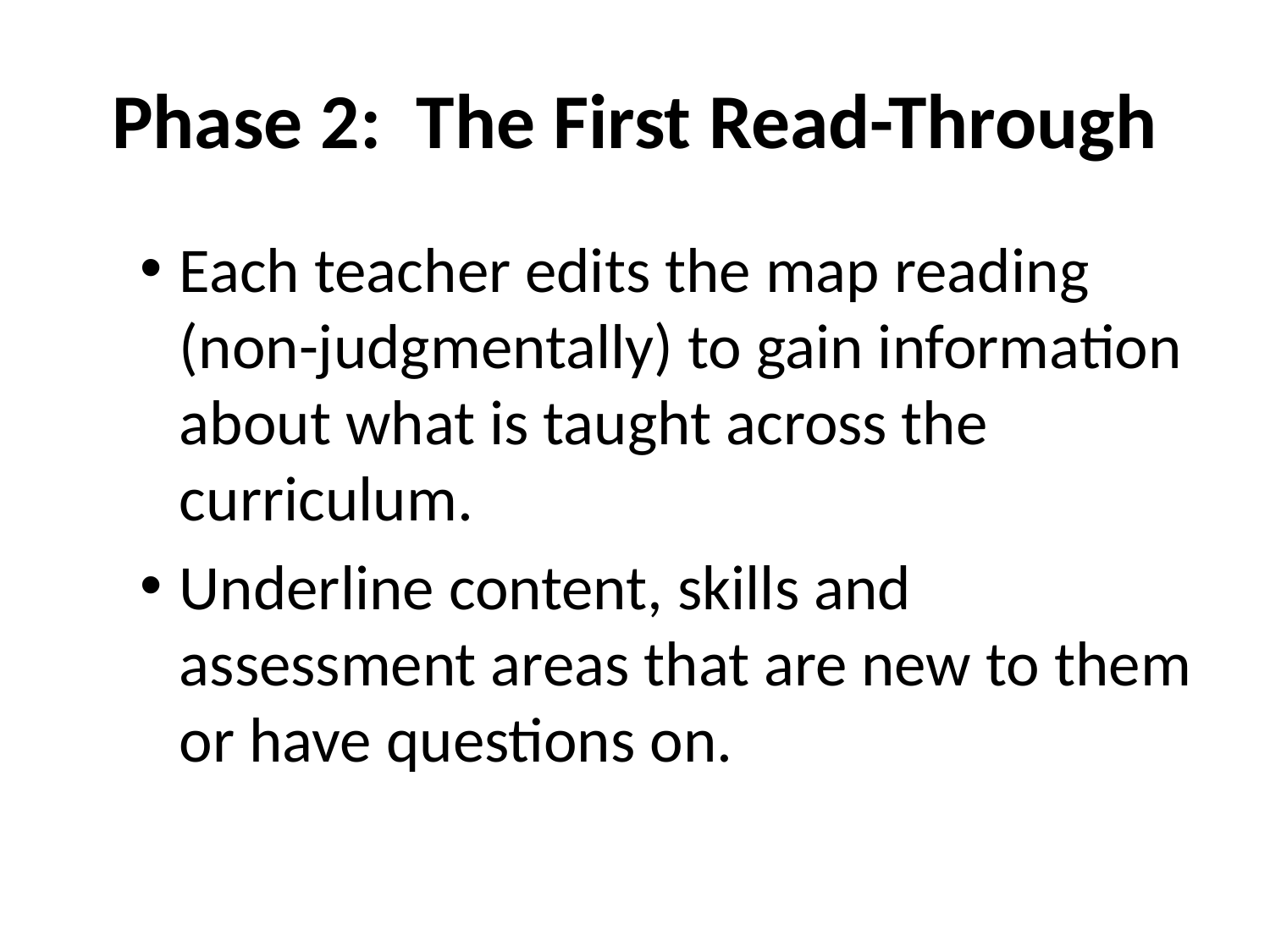

# Phase 2:  The First Read-Through
Each teacher edits the map reading (non-judgmentally) to gain information about what is taught across the curriculum.
Underline content, skills and assessment areas that are new to them or have questions on.